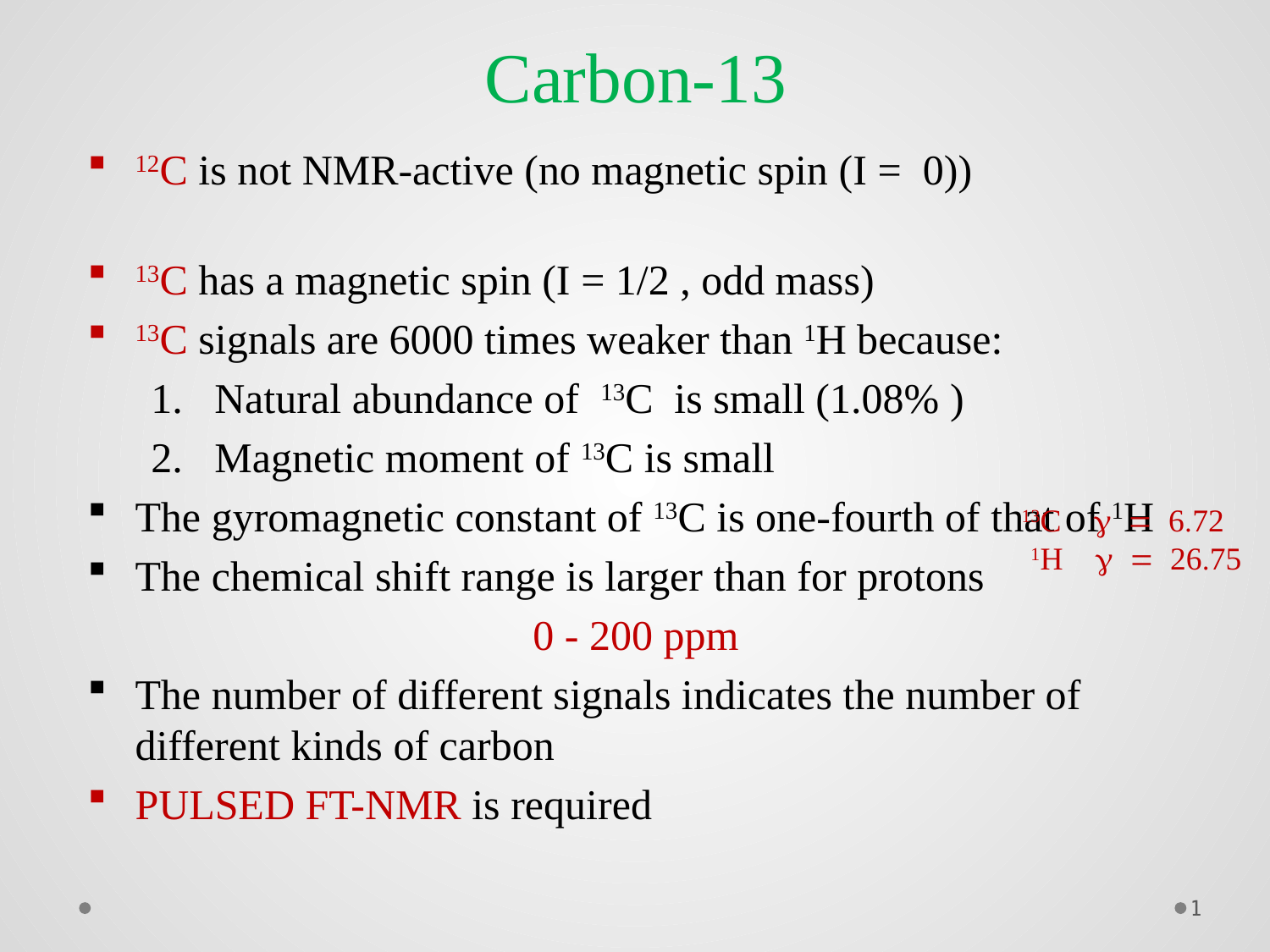

Carbon-13
12C is not NMR-active (no magnetic spin (I =  0))
13C has a magnetic spin (I = 1/2 , odd mass)
13C signals are 6000 times weaker than 1H because:
Natural abundance of  13C  is small (1.08% )
Magnetic moment of 13C is small
The gyromagnetic constant of 13C is one-fourth of that of 1H
The chemical shift range is larger than for protons
0 - 200 ppm
The number of different signals indicates the number of different kinds of carbon
PULSED FT-NMR is required

13C    γ = 6.72
  1H    γ = 26.75
1